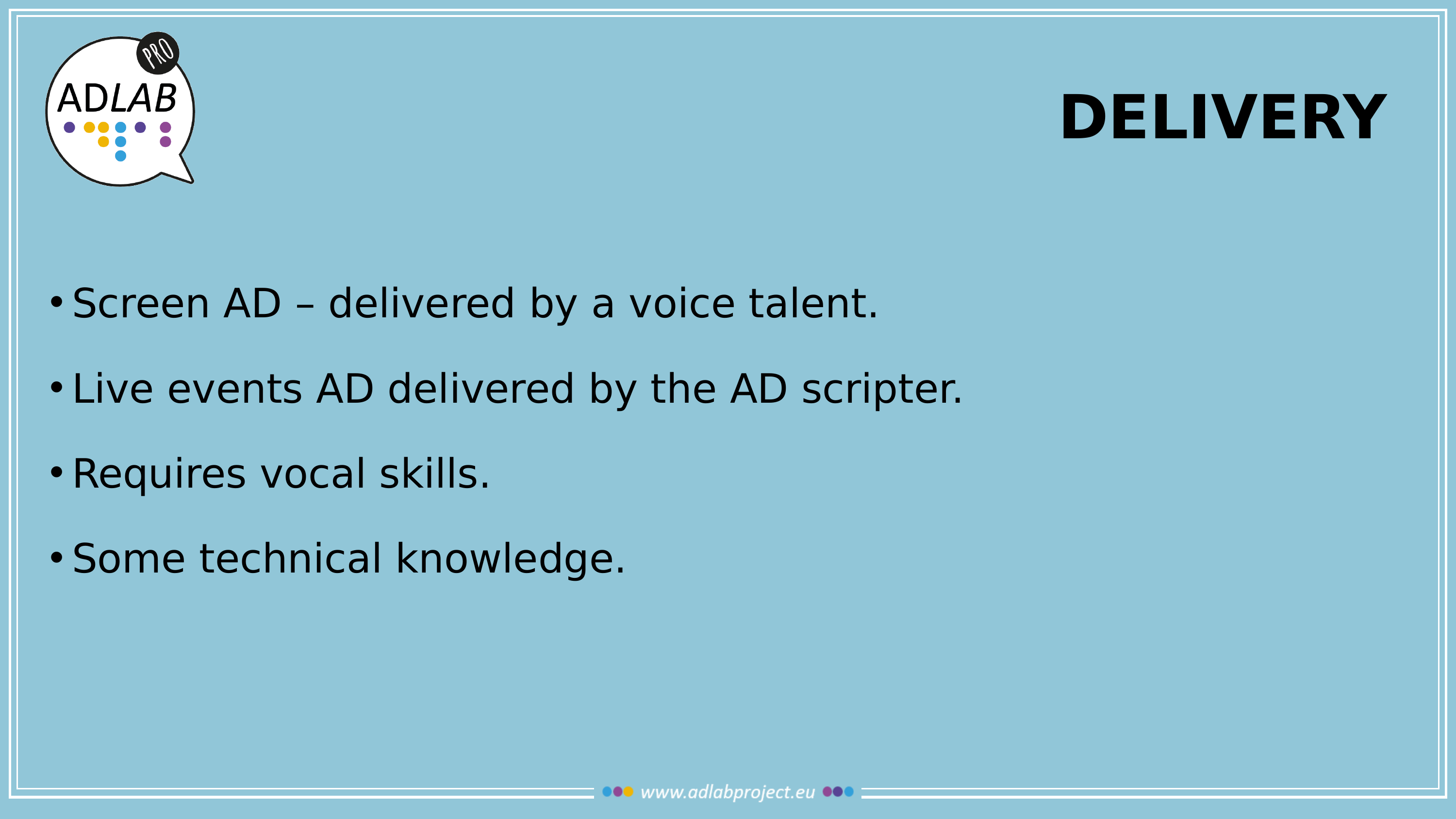

# delivery
Screen AD – delivered by a voice talent.
Live events AD delivered by the AD scripter.
Requires vocal skills.
Some technical knowledge.